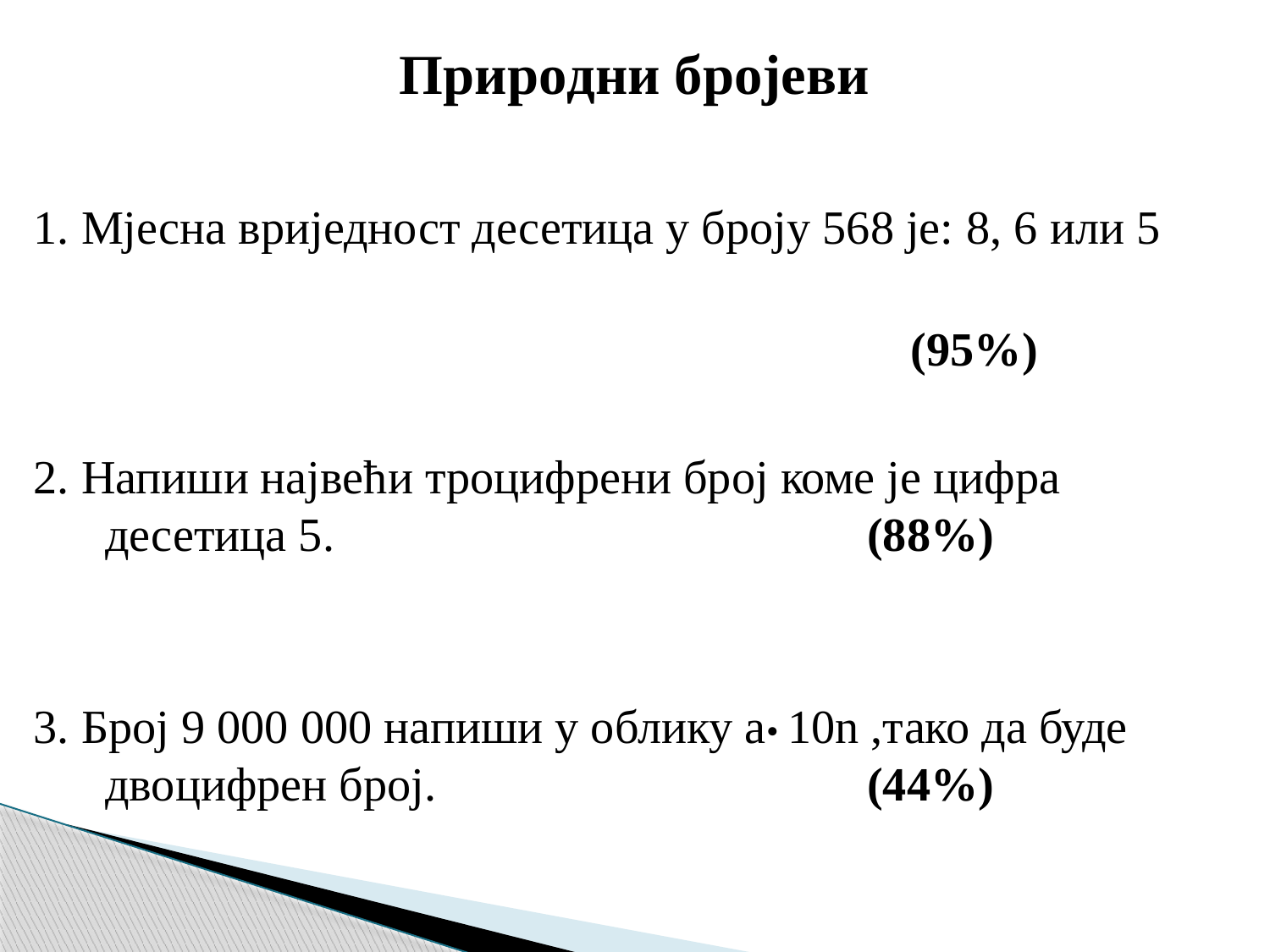

# Прирoдни бројеви
1. Мјесна вриједност десетица у броју 568 је: 8, 6 или 5
                                                                          (95%)

2. Напиши највећи троцифрени број коме је цифра десетица 5.                                 		(88%)

3. Број 9 000 000 напиши у облику а• 10n ,тако да буде двоцифрен број.                      		(44%)